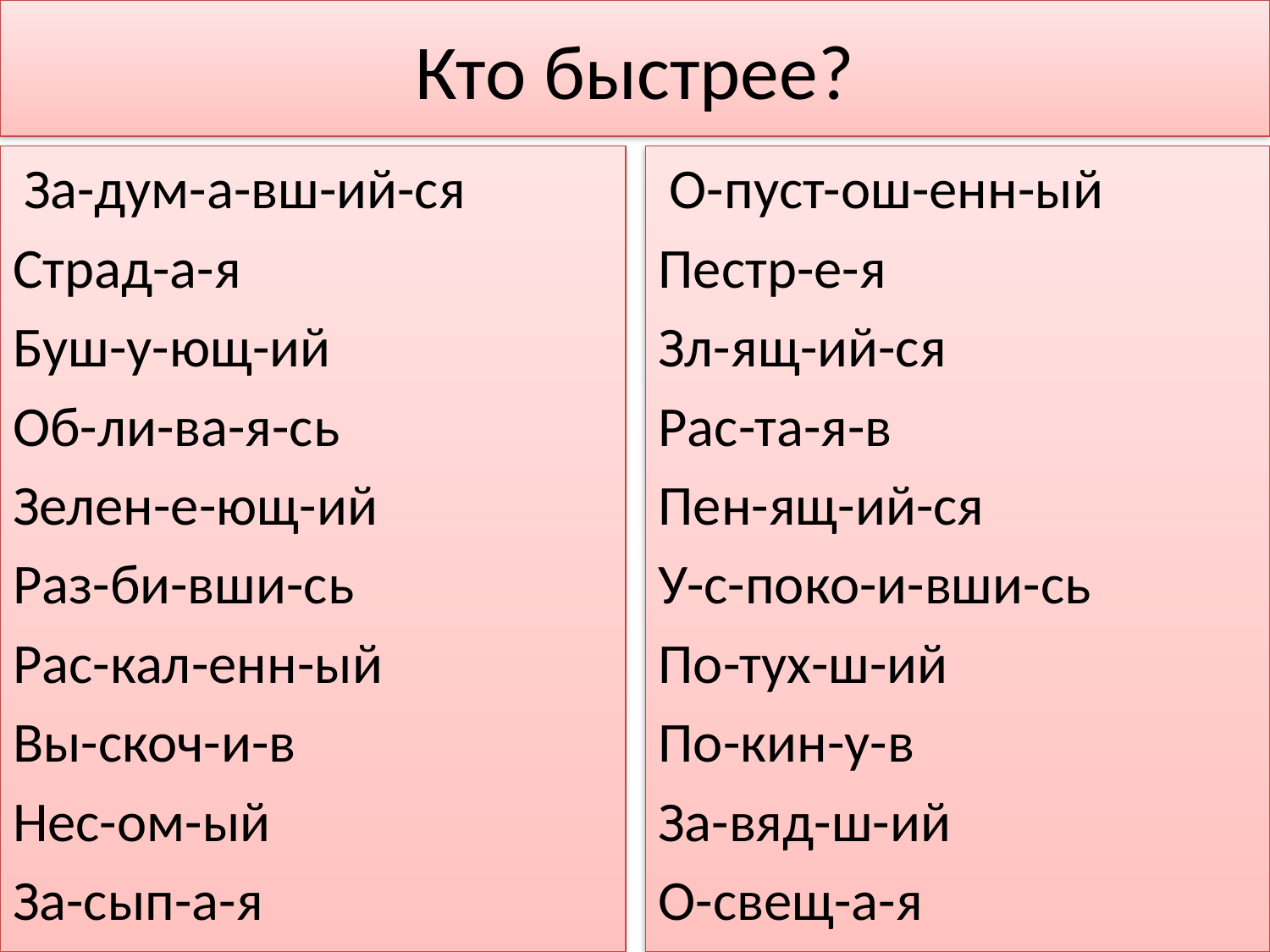

# Кто быстрее?
 За-дум-а-вш-ий-ся
Страд-а-я
Буш-у-ющ-ий
Об-ли-ва-я-сь
Зелен-е-ющ-ий
Раз-би-вши-сь
Рас-кал-енн-ый
Вы-скоч-и-в
Нес-ом-ый
За-сып-а-я
 О-пуст-ош-енн-ый
Пестр-е-я
Зл-ящ-ий-ся
Рас-та-я-в
Пен-ящ-ий-ся
У-с-поко-и-вши-сь
По-тух-ш-ий
По-кин-у-в
За-вяд-ш-ий
О-свещ-а-я